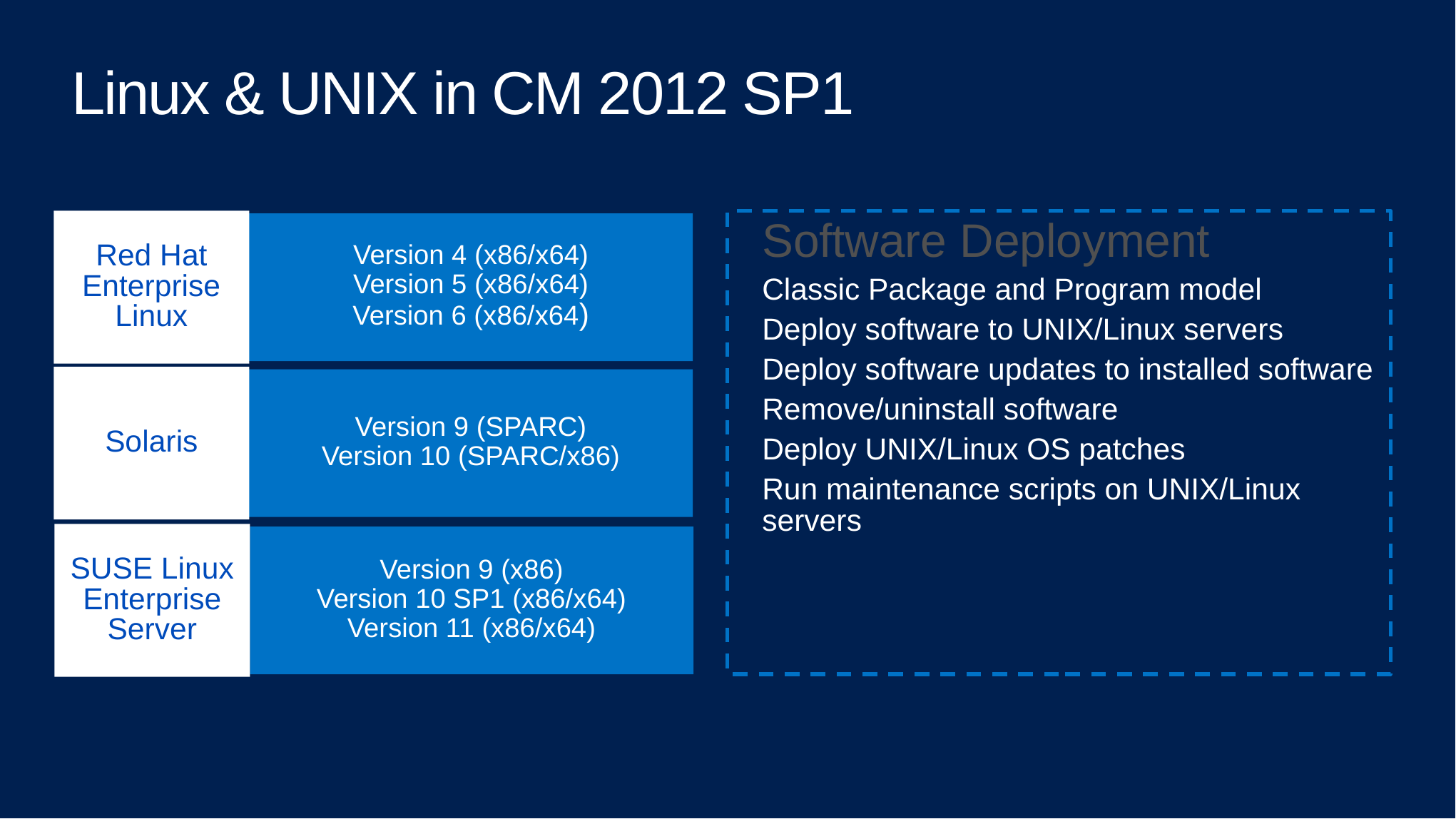

# Linux & UNIX in CM 2012 SP1
Software Deployment

Classic Package and Program model
Deploy software to UNIX/Linux servers
Deploy software updates to installed software
Remove/uninstall software
Deploy UNIX/Linux OS patches
Run maintenance scripts on UNIX/Linux servers

Red Hat Enterprise Linux
Version 4 (x86/x64)
Version 5 (x86/x64)
Version 6 (x86/x64)
Solaris
Version 9 (SPARC)
Version 10 (SPARC/x86)
SUSE Linux Enterprise Server
Version 9 (x86)
Version 10 SP1 (x86/x64)
Version 11 (x86/x64)